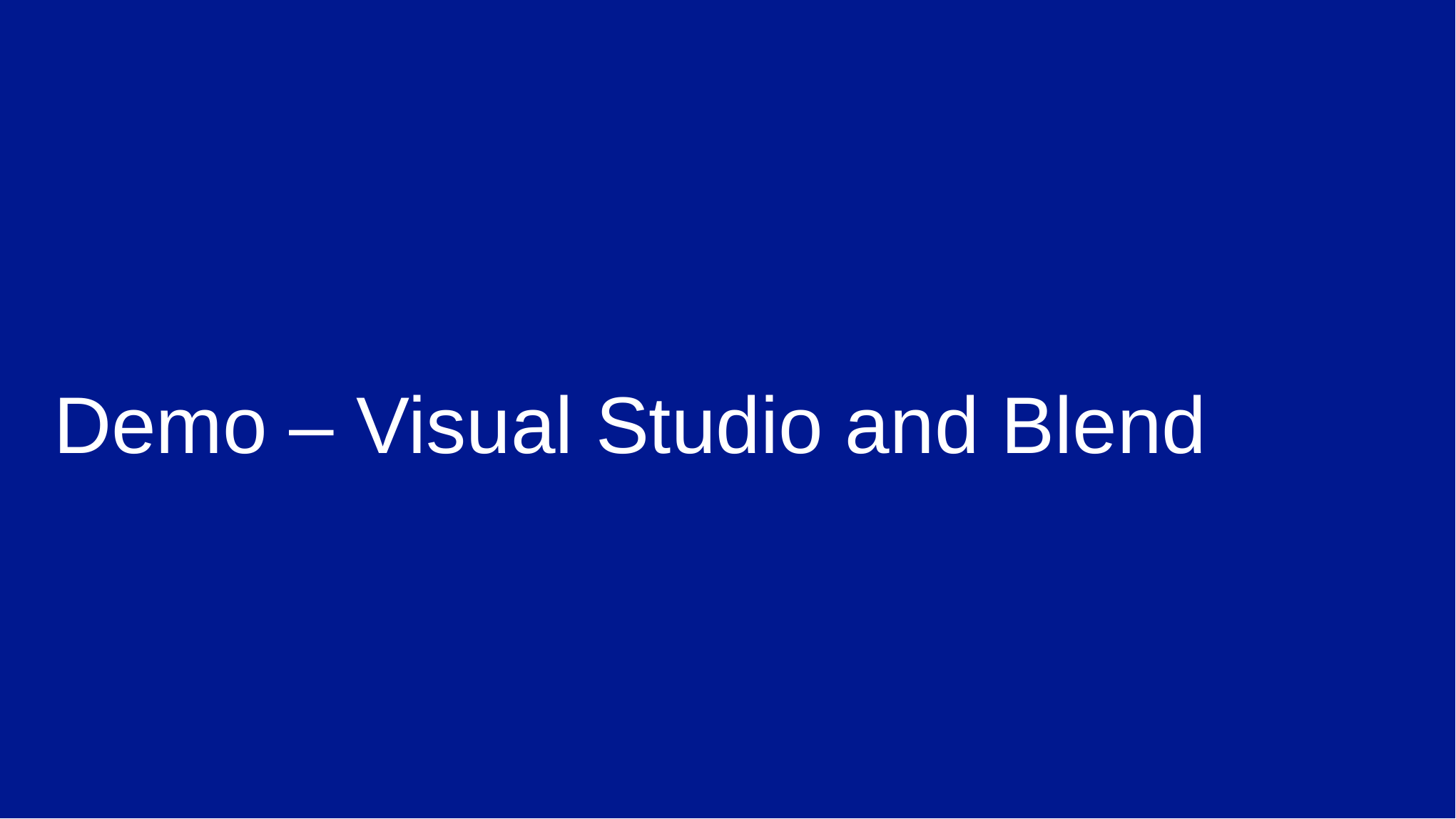

# Demo – Visual Studio and Blend